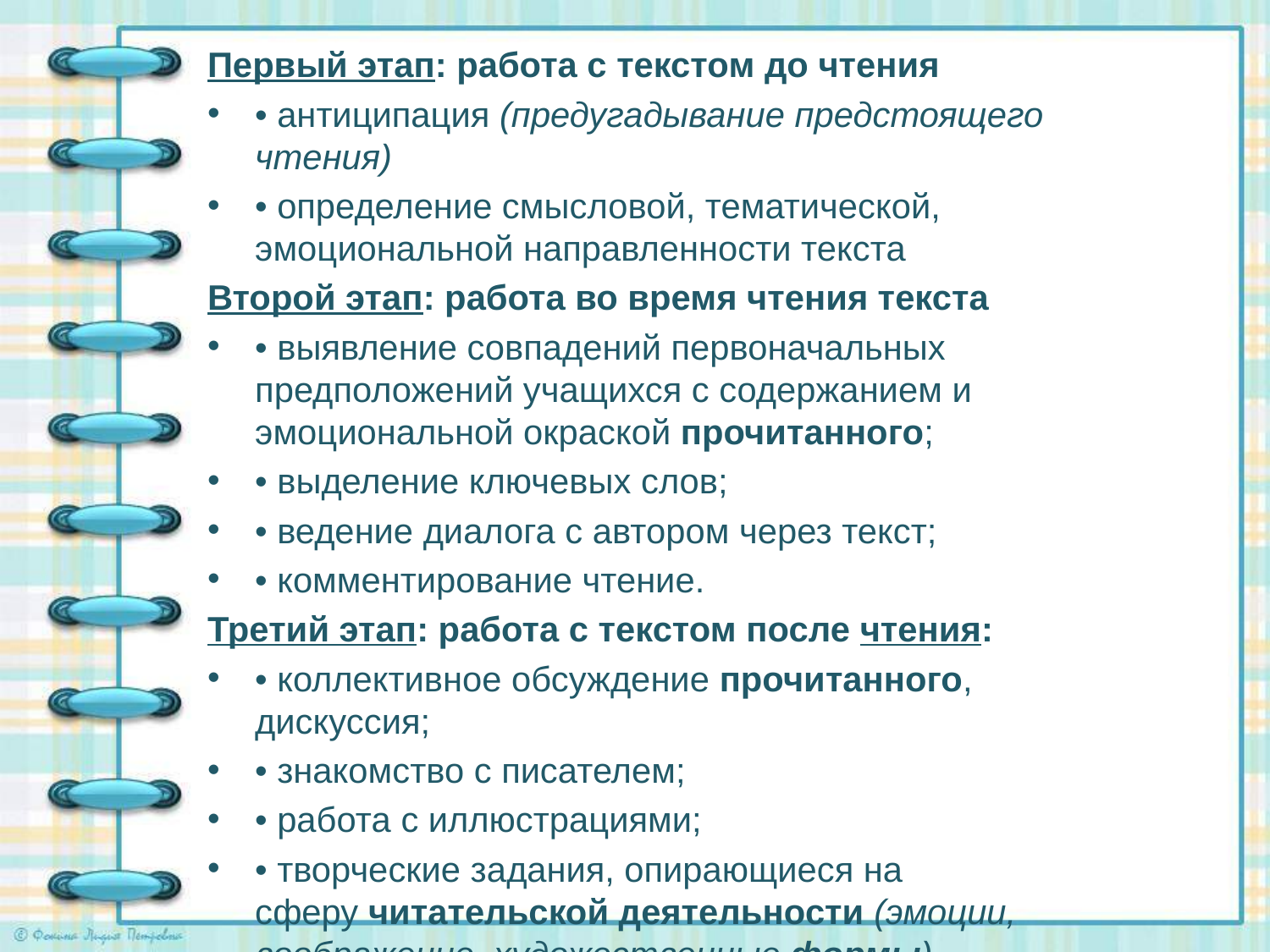

Первый этап: работа с текстом до чтения
• антиципация (предугадывание предстоящего чтения)
• определение смысловой, тематической, эмоциональной направленности текста
Второй этап: работа во время чтения текста
• выявление совпадений первоначальных предположений учащихся с содержанием и эмоциональной окраской прочитанного;
• выделение ключевых слов;
• ведение диалога с автором через текст;
• комментирование чтение.
Третий этап: работа с текстом после чтения:
• коллективное обсуждение прочитанного, дискуссия;
• знакомство с писателем;
• работа с иллюстрациями;
• творческие задания, опирающиеся на сферу читательской деятельности (эмоции, воображение, художественные формы)